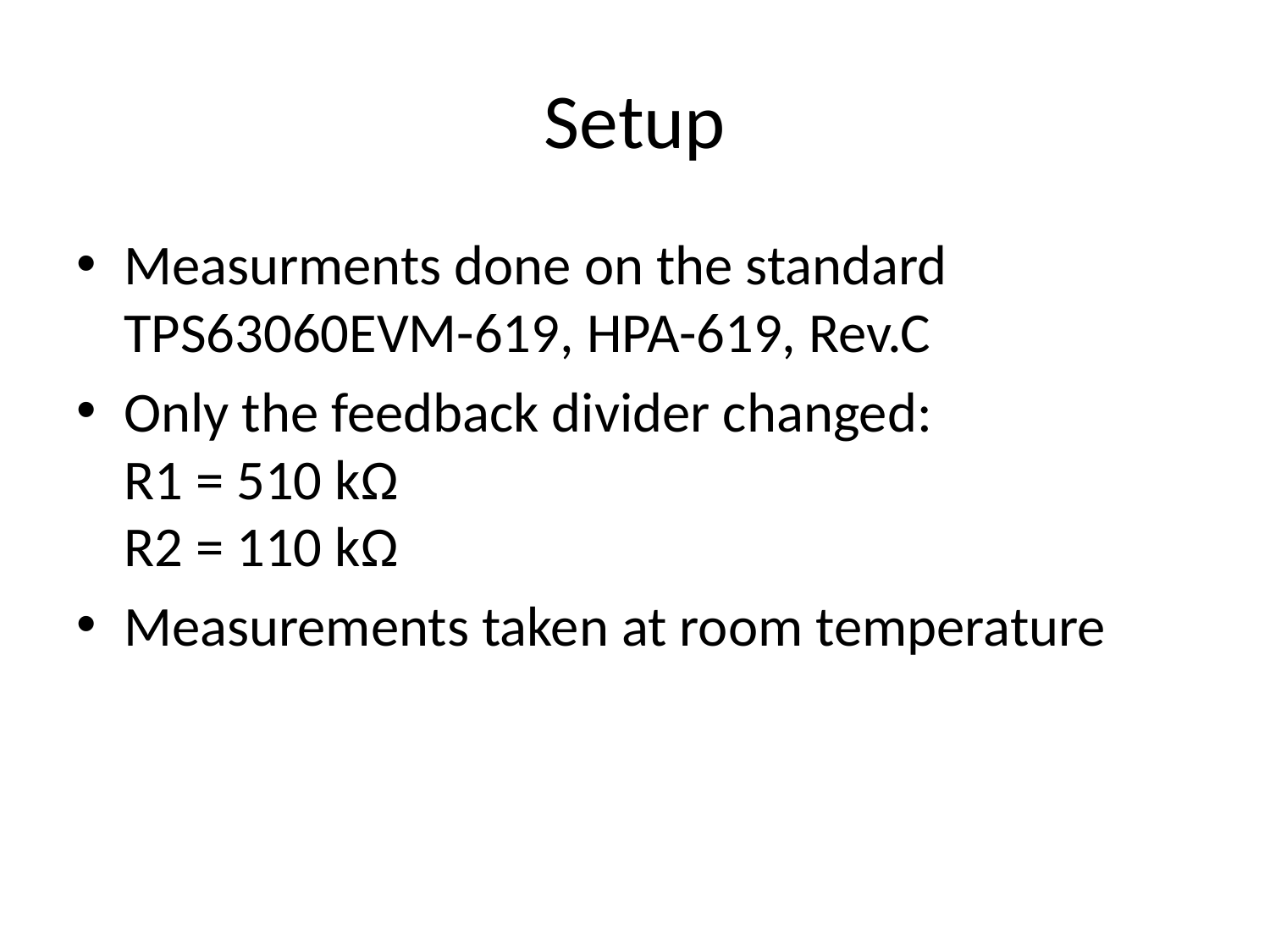

# Setup
Measurments done on the standard TPS63060EVM-619, HPA-619, Rev.C
Only the feedback divider changed:
R1 = 510 kΩ
R2 = 110 kΩ
Measurements taken at room temperature